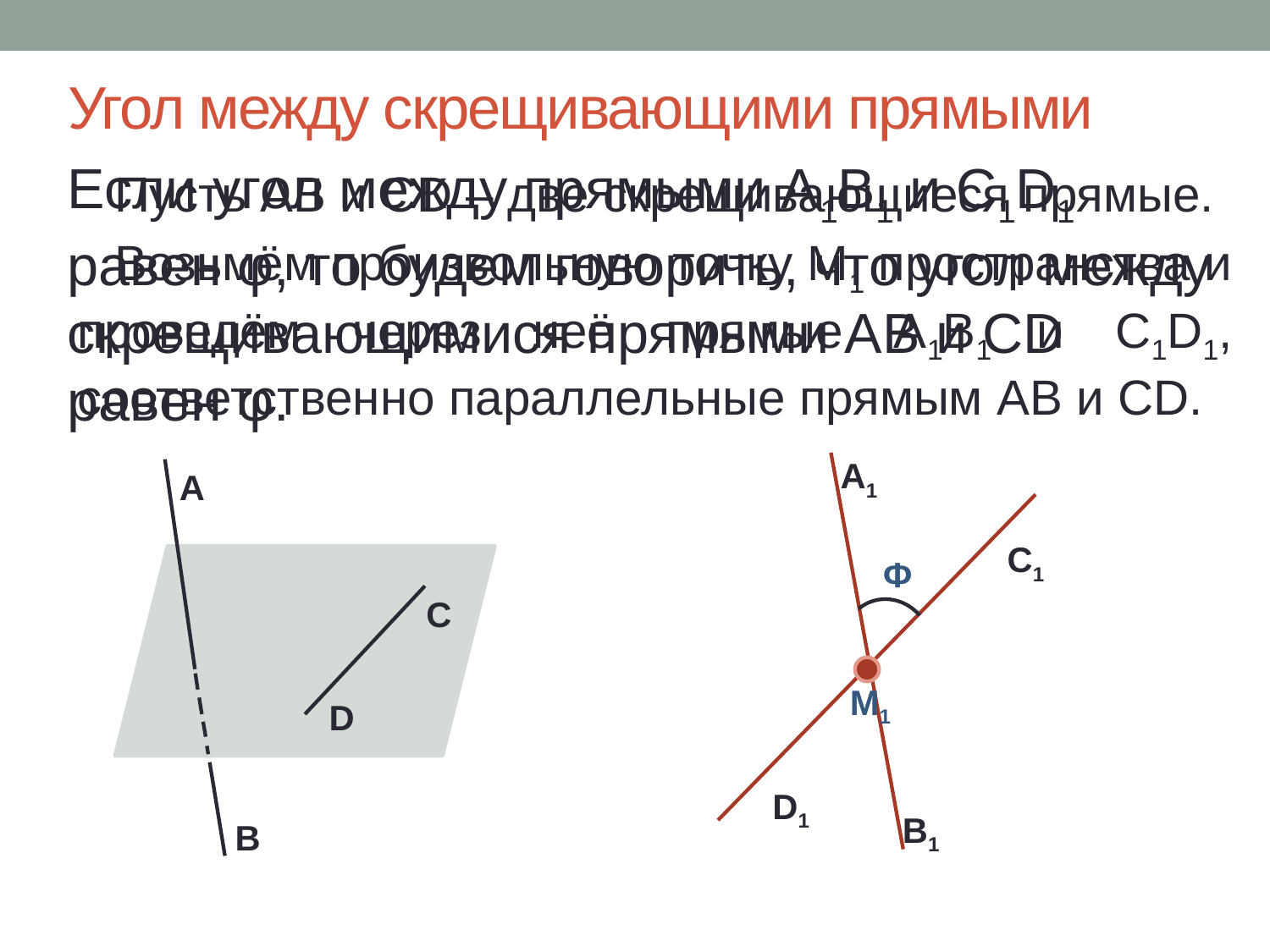

# Угол между скрещивающими прямыми
Если угол между прямыми А1В1 и C1D1 равен φ, то будем говорить, что угол между скрещивающимися прямыми АВ и CD равен φ.
Пусть AB и CD – две скрещивающиеся прямые.
Возьмём произвольную точку М1 пространства и проведём через неё прямые А1В1 и C1D1, соответственно параллельные прямым AB и CD.

А1
В1
А
В
C1
D1

φ
C
D

M1